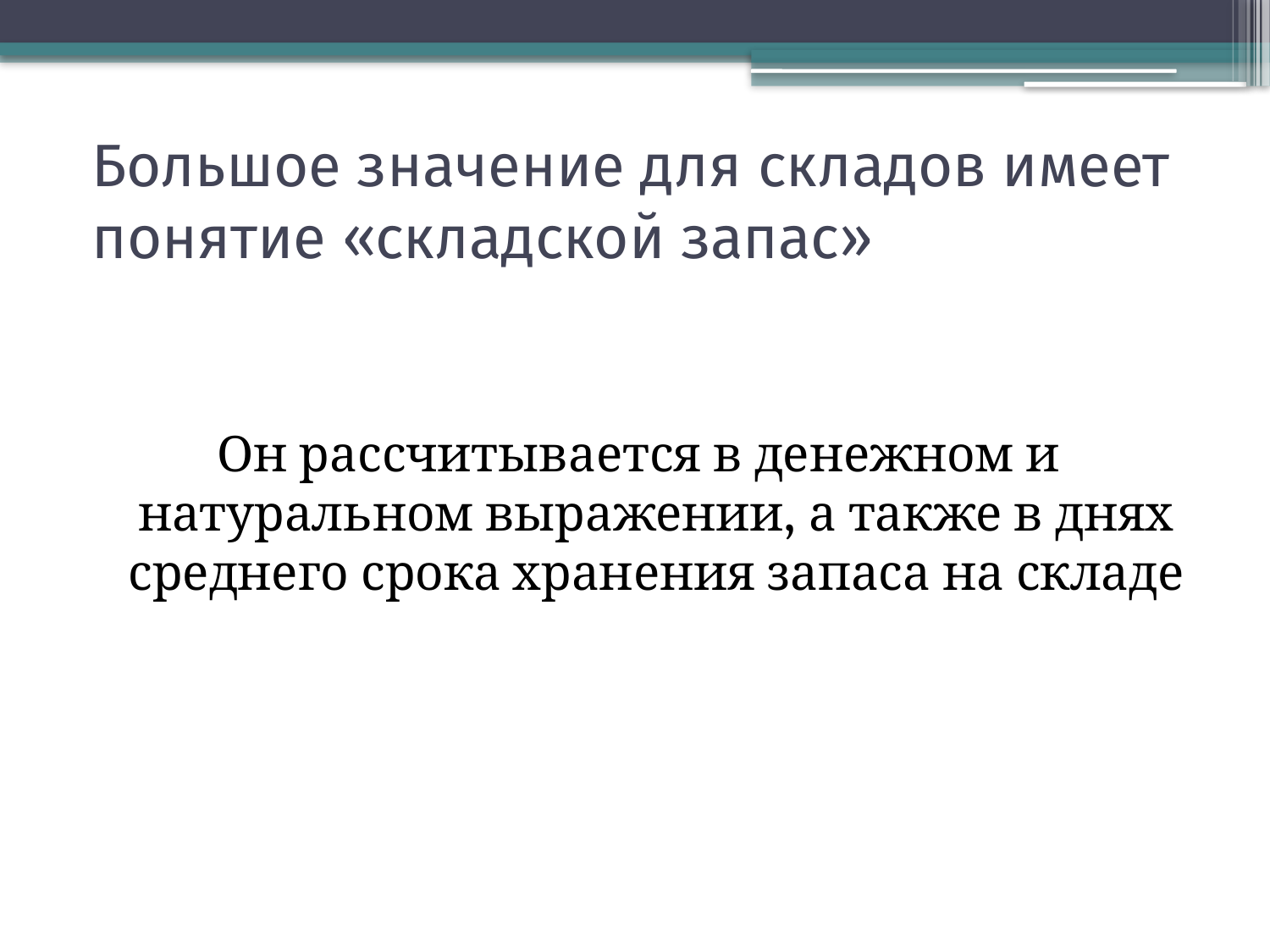

# Большое значение для складов имеет понятие «складской запас»
Он рассчитывается в денежном и натуральном выражении, а также в днях среднего срока хранения запаса на складе